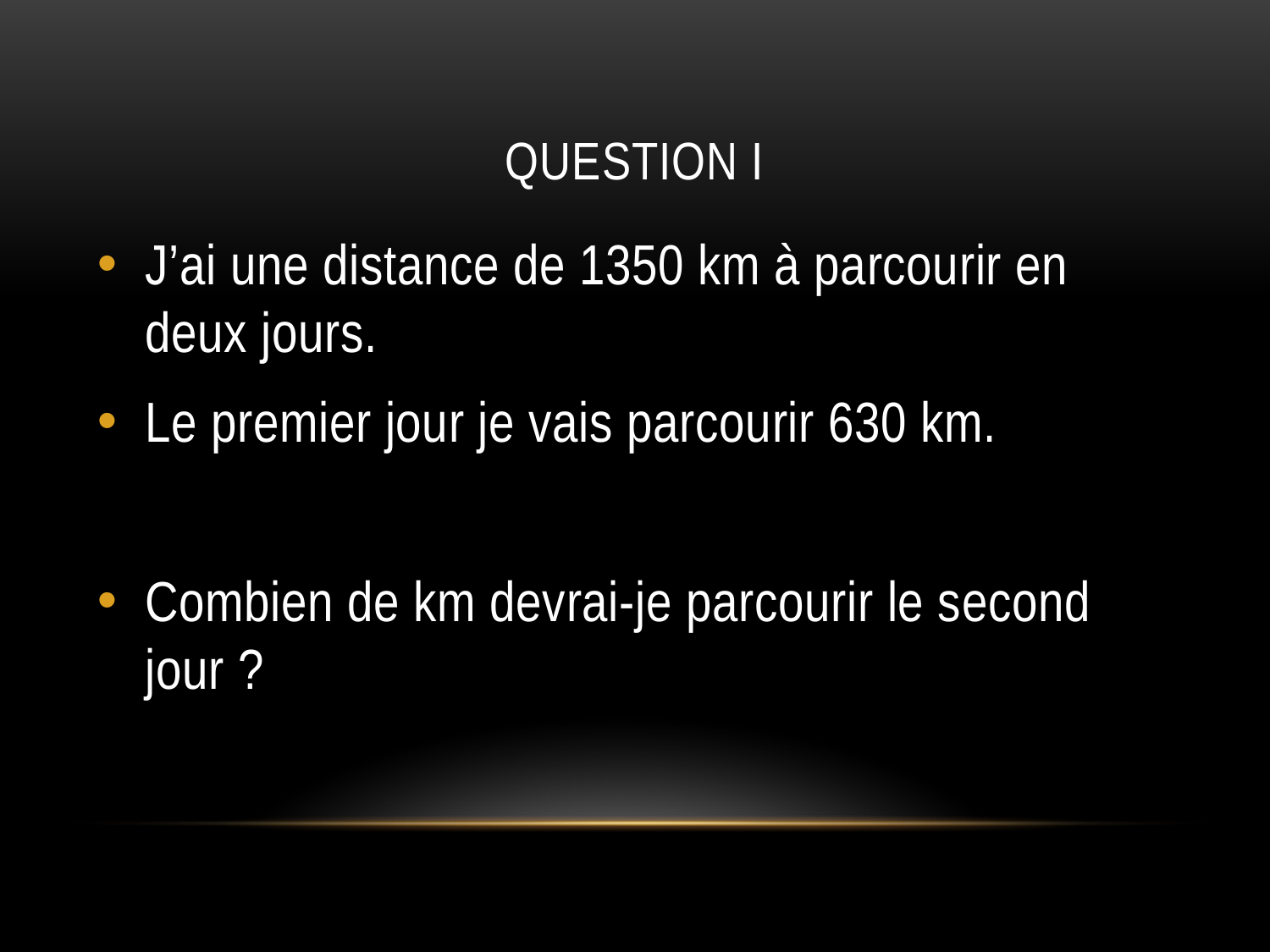

# QUESTION I
J’ai une distance de 1350 km à parcourir en deux jours.
Le premier jour je vais parcourir 630 km.

Combien de km devrai-je parcourir le second jour ?